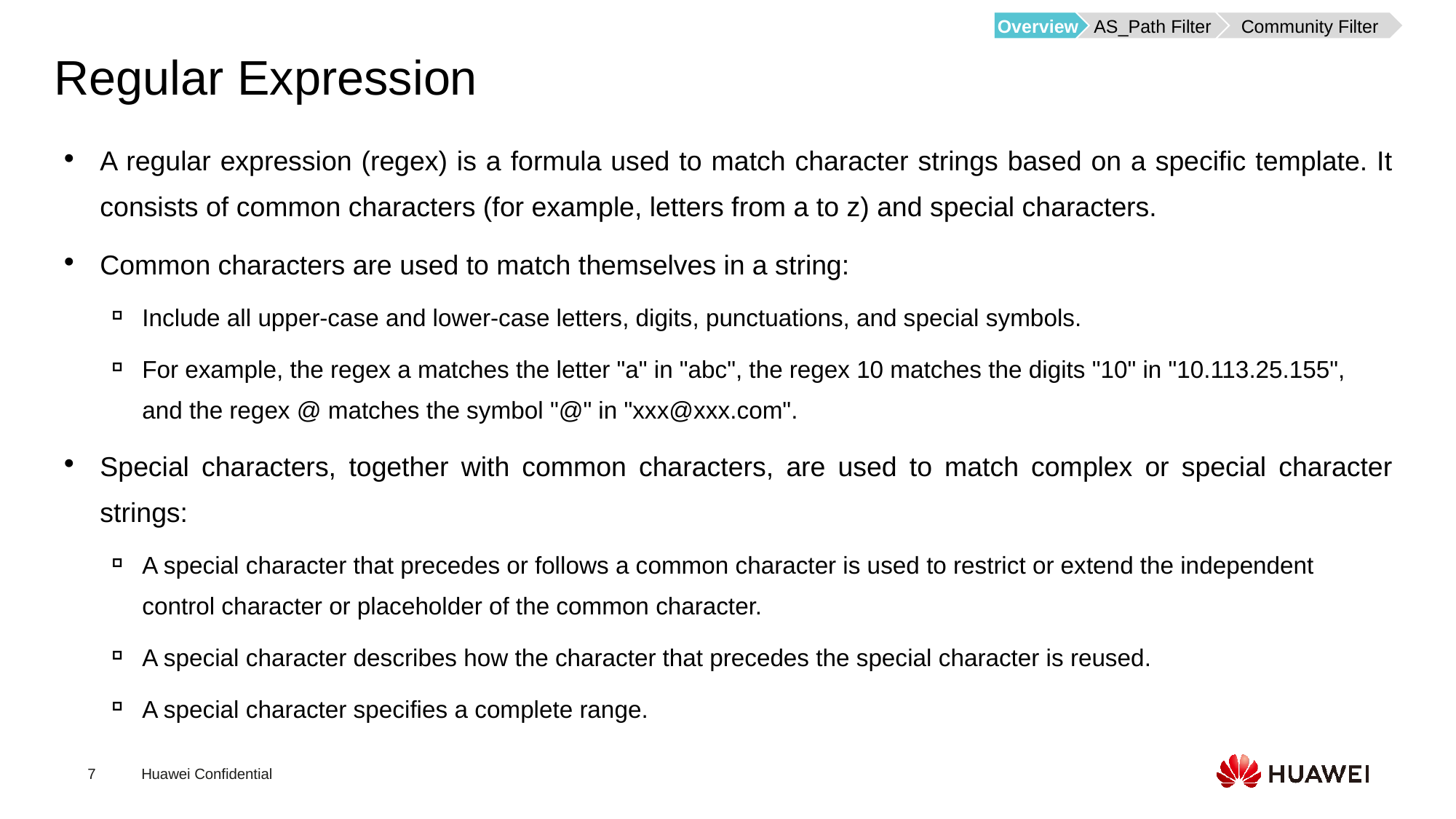

Overview
AS_Path Filter
Community Filter
# Regular Expression
A regular expression (regex) is a formula used to match character strings based on a specific template. It consists of common characters (for example, letters from a to z) and special characters.
Common characters are used to match themselves in a string:
Include all upper-case and lower-case letters, digits, punctuations, and special symbols.
For example, the regex a matches the letter "a" in "abc", the regex 10 matches the digits "10" in "10.113.25.155", and the regex @ matches the symbol "@" in "xxx@xxx.com".
Special characters, together with common characters, are used to match complex or special character strings:
A special character that precedes or follows a common character is used to restrict or extend the independent control character or placeholder of the common character.
A special character describes how the character that precedes the special character is reused.
A special character specifies a complete range.